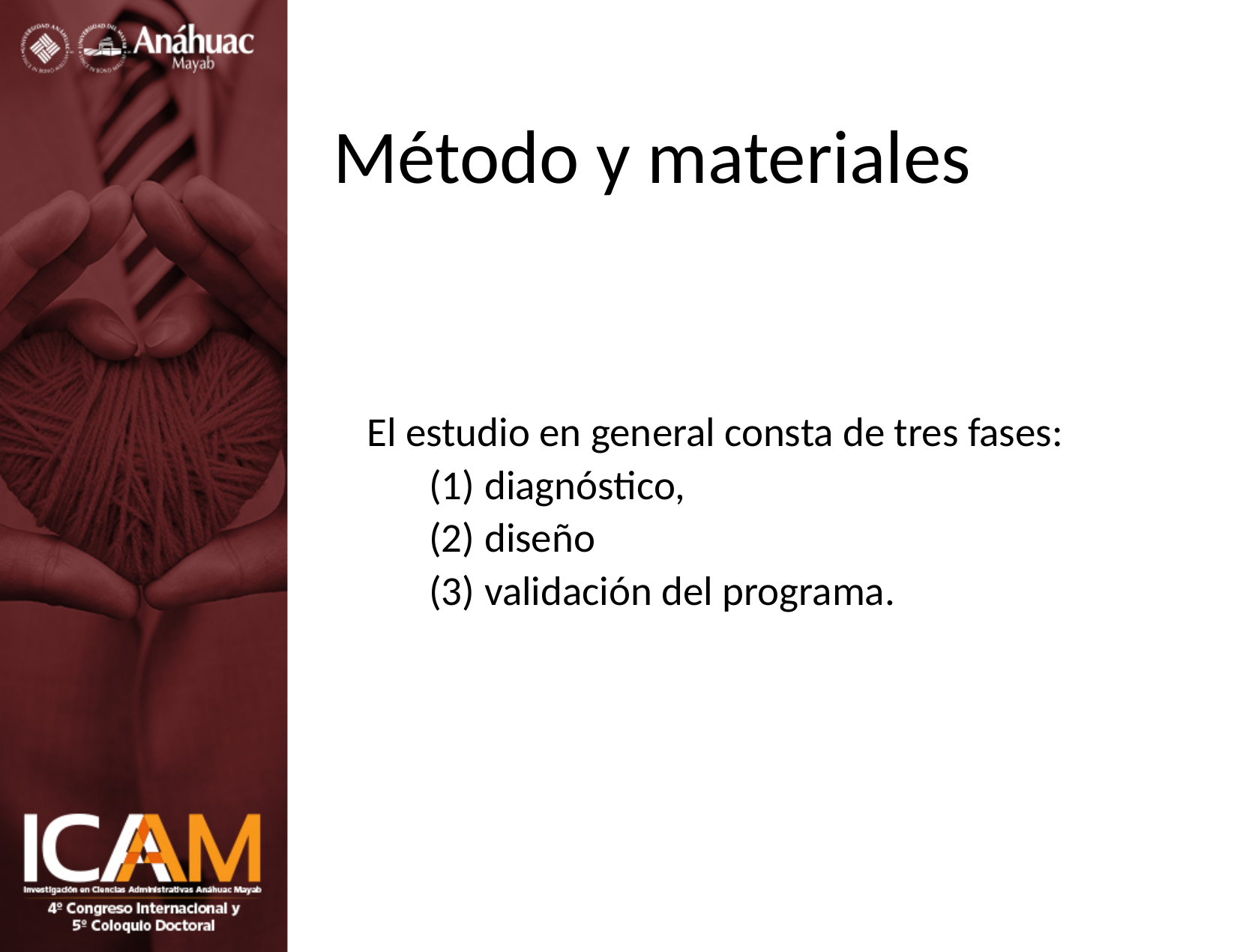

# Método y materiales
El estudio en general consta de tres fases:
(1) diagnóstico,
(2) diseño
(3) validación del programa.